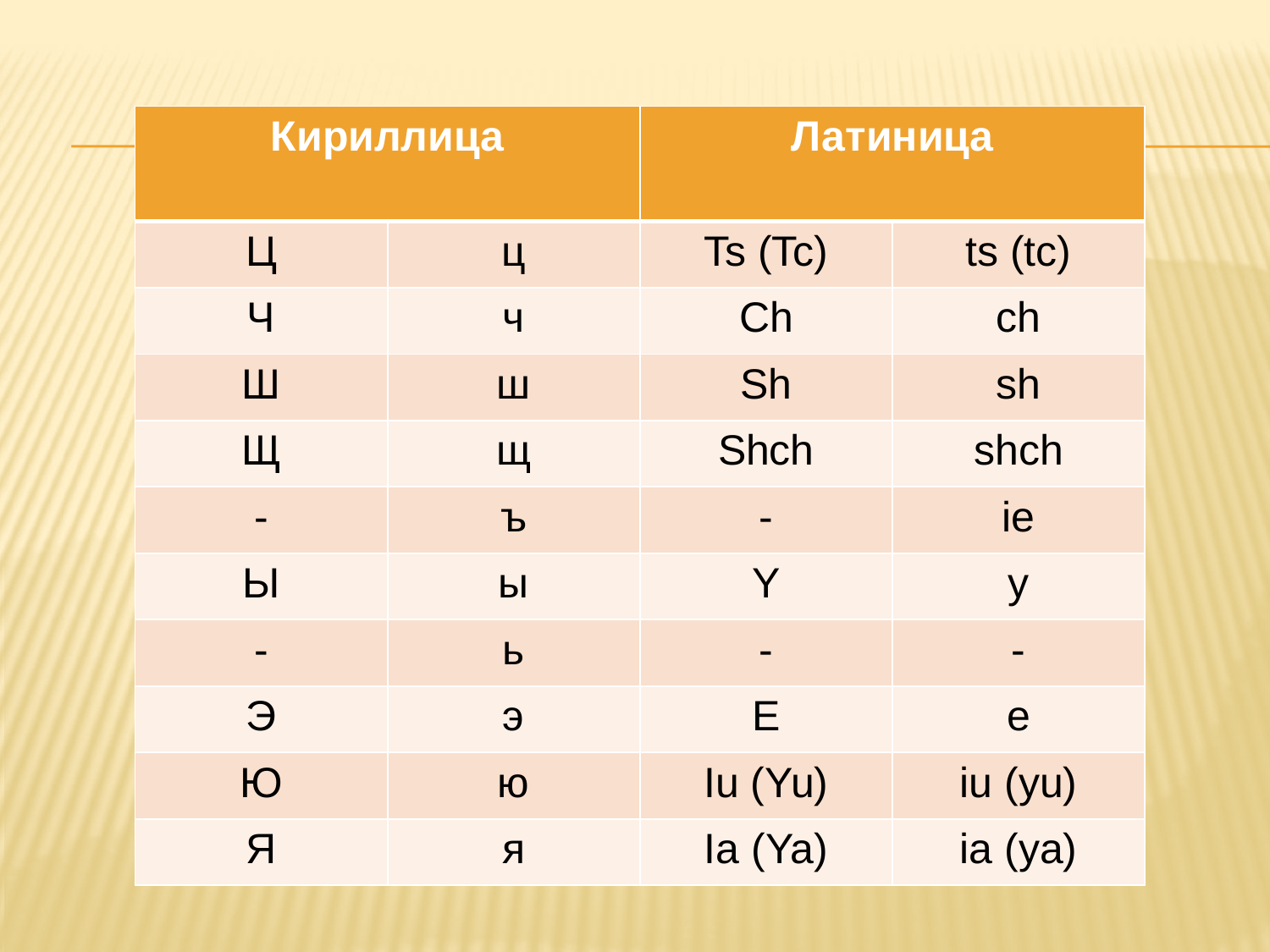

| Кириллица |  | Латиница |  |
| --- | --- | --- | --- |
| Ц | ц | Ts (Tc) | ts (tc) |
| Ч | ч | Ch | ch |
| Ш | ш | Sh | sh |
| Щ | щ | Shch | shch |
| - | ъ | - | ie |
| Ы | ы | Y | y |
| - | ь | - | - |
| Э | э | E | e |
| Ю | ю | Iu (Yu) | iu (yu) |
| Я | я | Ia (Ya) | ia (ya) |